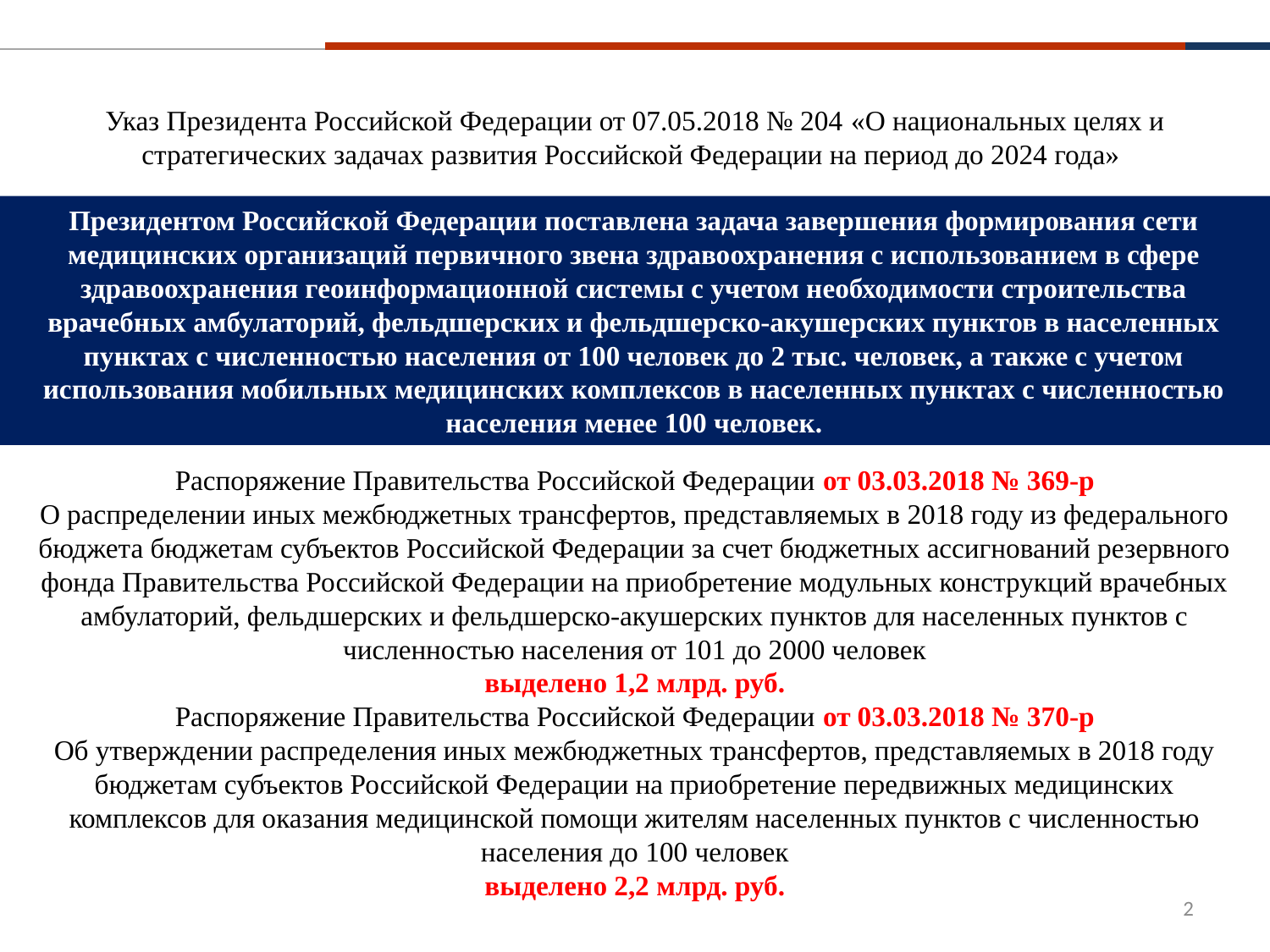

# СХЕМА ОРГАНИЗАЦИИ МЕДИЦИНСКОЙ ПОМОЩИ ДЛЯ ТРУДНОДОСТУПНЫХ И МАЛОНАСЕЛЕННЫХ СЕЛЬСКИХ РАЙОНОВ
Указ Президента Российской Федерации от 07.05.2018 № 204 «О национальных целях и стратегических задачах развития Российской Федерации на период до 2024 года»
Президентом Российской Федерации поставлена задача завершения формирования сети медицинских организаций первичного звена здравоохранения с использованием в сфере здравоохранения геоинформационной системы с учетом необходимости строительства врачебных амбулаторий, фельдшерских и фельдшерско-акушерских пунктов в населенных пунктах с численностью населения от 100 человек до 2 тыс. человек, а также с учетом использования мобильных медицинских комплексов в населенных пунктах с численностью населения менее 100 человек.
Распоряжение Правительства Российской Федерации от 03.03.2018 № 369-р
О распределении иных межбюджетных трансфертов, представляемых в 2018 году из федерального бюджета бюджетам субъектов Российской Федерации за счет бюджетных ассигнований резервного фонда Правительства Российской Федерации на приобретение модульных конструкций врачебных амбулаторий, фельдшерских и фельдшерско-акушерских пунктов для населенных пунктов с численностью населения от 101 до 2000 человек
выделено 1,2 млрд. руб.
Распоряжение Правительства Российской Федерации от 03.03.2018 № 370-р
Об утверждении распределения иных межбюджетных трансфертов, представляемых в 2018 году бюджетам субъектов Российской Федерации на приобретение передвижных медицинских комплексов для оказания медицинской помощи жителям населенных пунктов с численностью населения до 100 человек
выделено 2,2 млрд. руб.
2